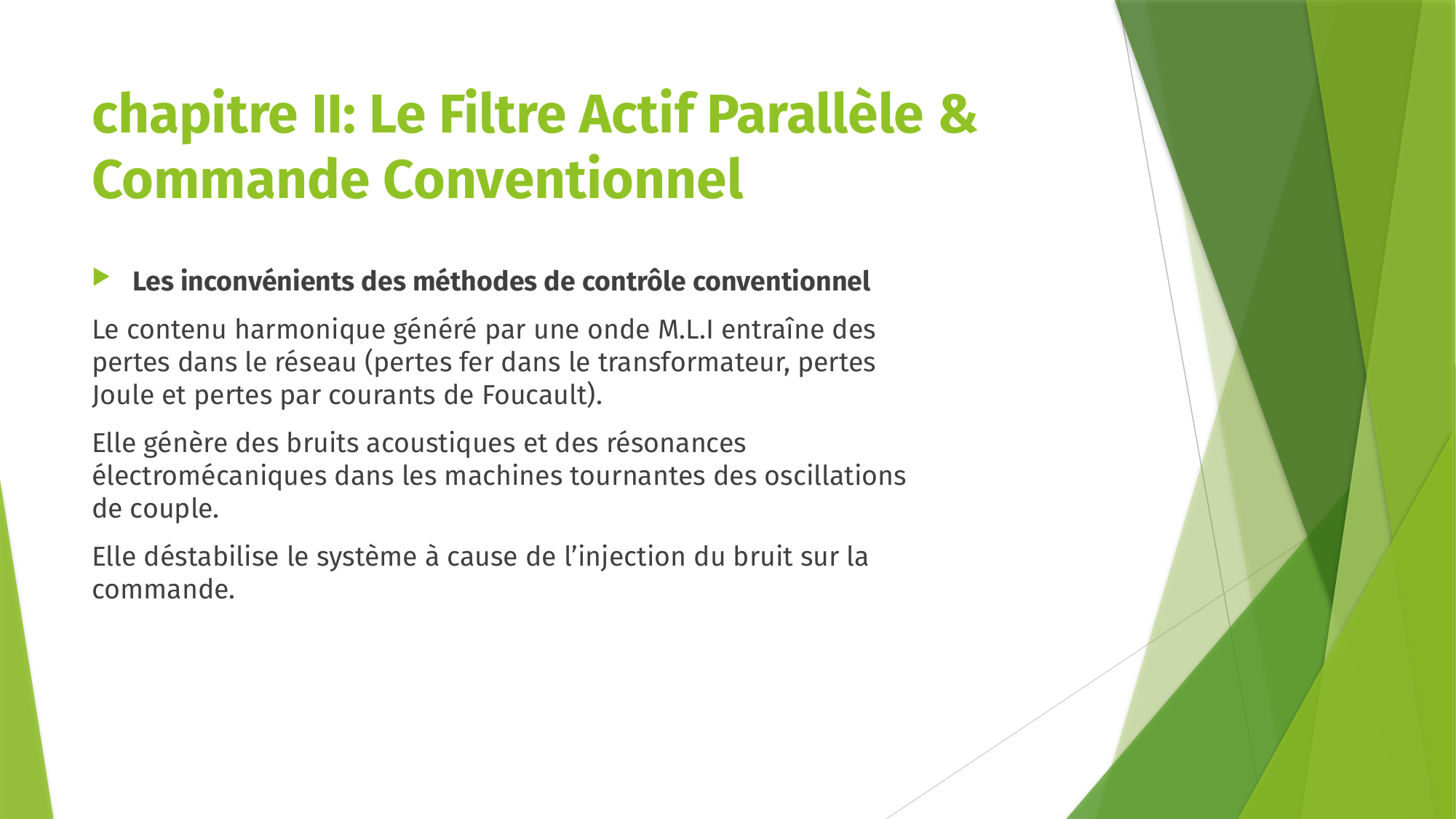

# chapitre II: Le Filtre Actif Parallèle & Commande Conventionnel
Les inconvénients des méthodes de contrôle conventionnel
Le contenu harmonique généré par une onde M.L.I entraîne des pertes dans le réseau (pertes fer dans le transformateur, pertes Joule et pertes par courants de Foucault).
Elle génère des bruits acoustiques et des résonances électromécaniques dans les machines tournantes des oscillations de couple.
Elle déstabilise le système à cause de l’injection du bruit sur la commande.